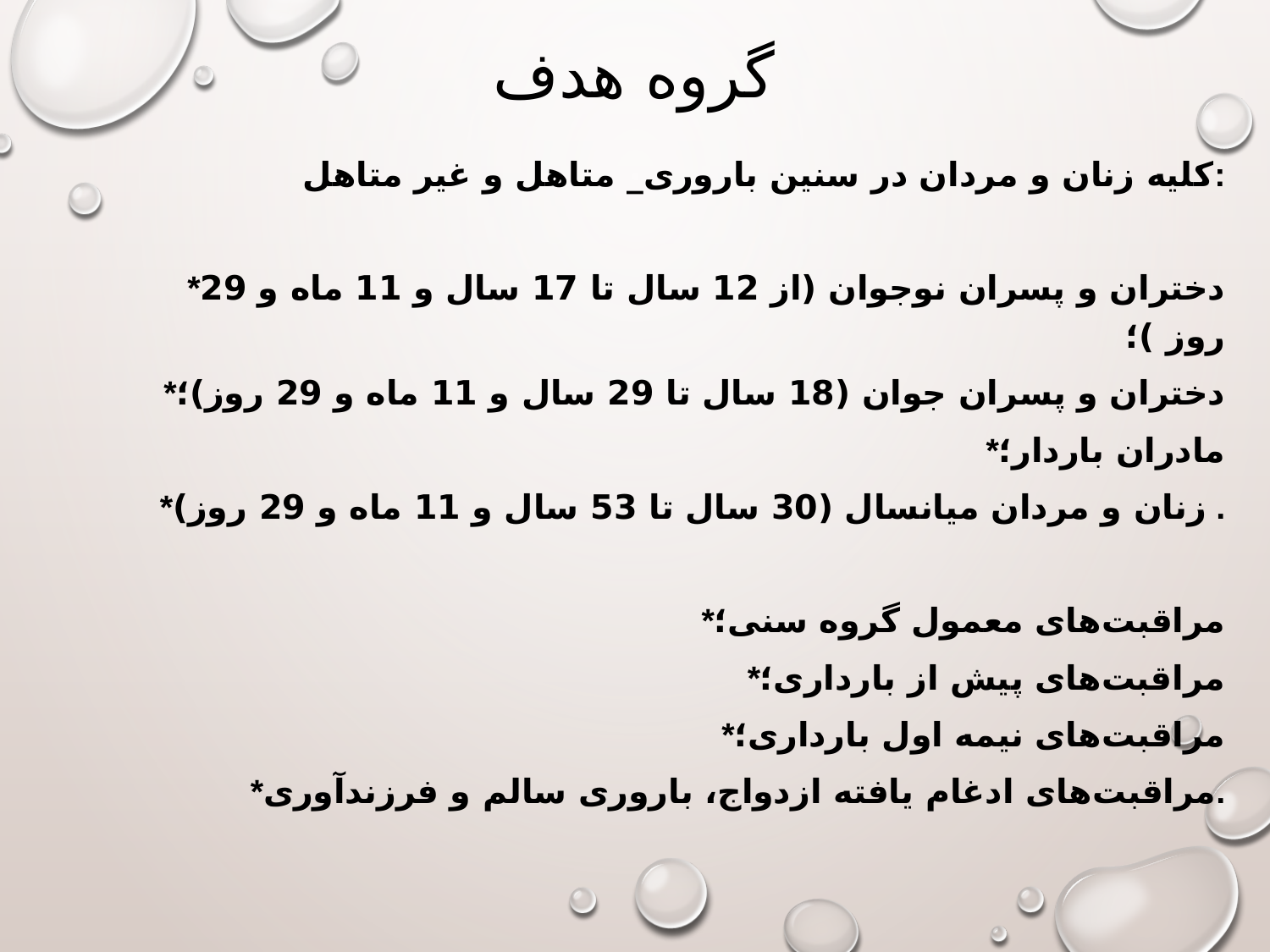

# گروه هدف
کلیه زنان و مردان در سنین باروری_ متاهل و غیر متاهل:

*دختران و پسران نوجوان (از 12 سال تا 17 سال و 11 ماه و 29 روز )؛
*دختران و پسران جوان (18 سال تا 29 سال و 11 ماه و 29 روز)؛
*مادران باردار؛
*زنان و مردان میانسال (30 سال تا 53 سال و 11 ماه و 29 روز) .

*مراقبت‌های معمول گروه سنی؛
*مراقبت‌های پیش از بارداری؛
*مراقبت‌های نیمه اول بارداری؛
*مراقبت‌های ادغام یافته ازدواج، باروری سالم و فرزندآوری.